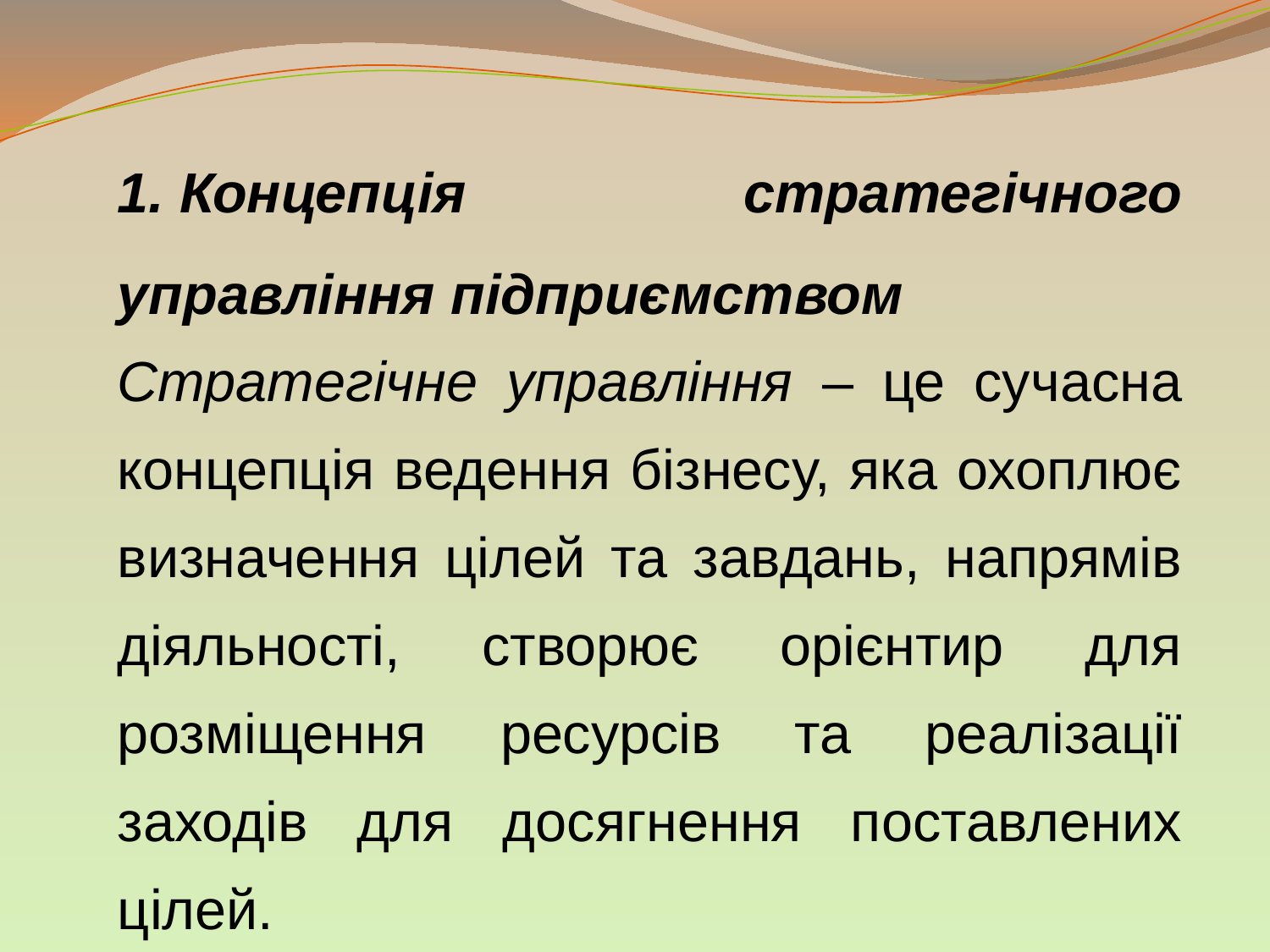

1. Концепція стратегічного управління підприємством
Стратегічне управління – це сучасна концепція ведення бізнесу, яка охоплює визначення цілей та завдань, напрямів діяльності, створює орієнтир для розміщення ресурсів та реалізації заходів для досягнення поставлених цілей.